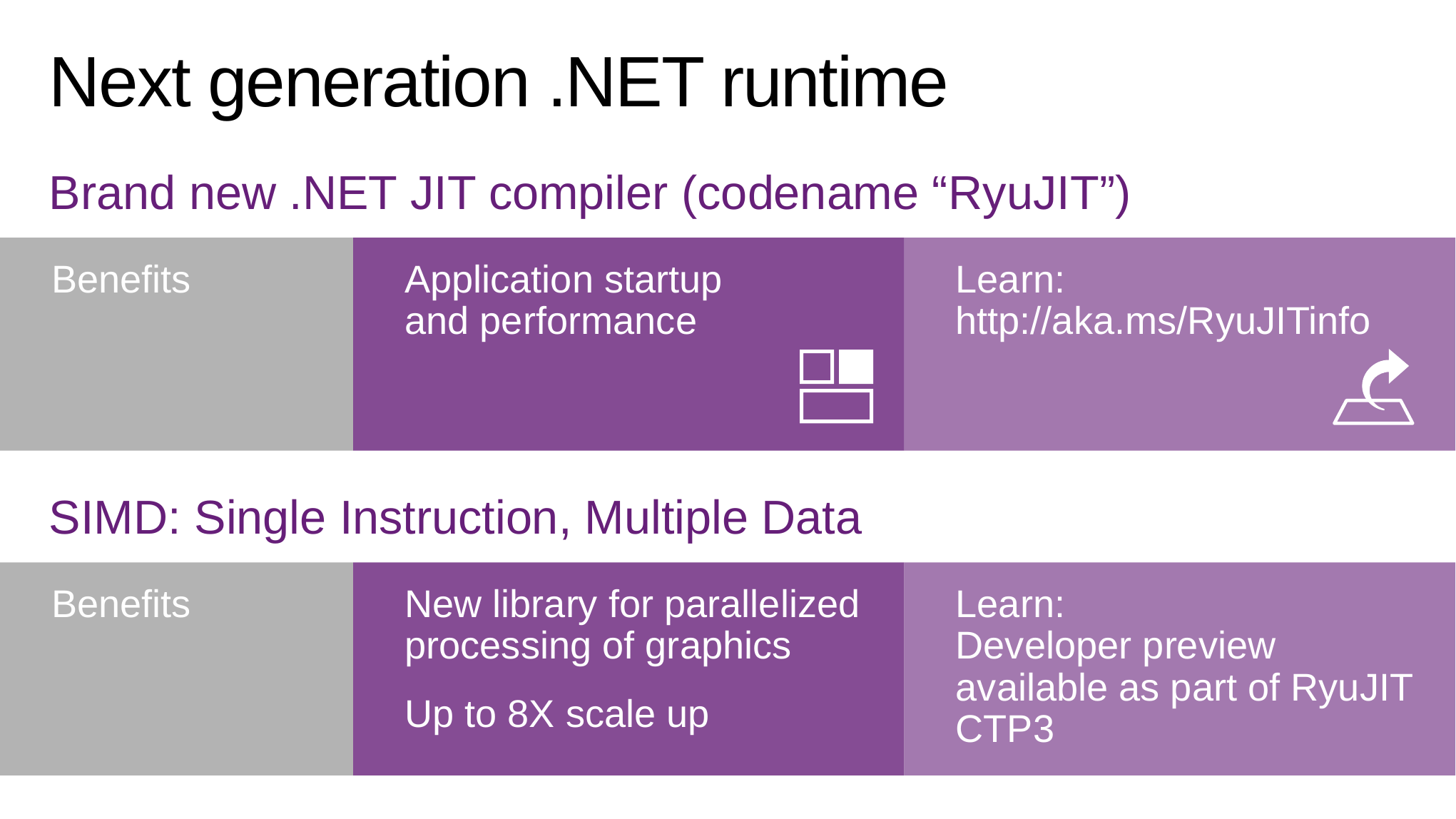

# Next generation .NET runtime
Brand new .NET JIT compiler (codename “RyuJIT”)
Benefits
Application startup
and performance
Learn:
http://aka.ms/RyuJITinfo

SIMD: Single Instruction, Multiple Data
Benefits
New library for parallelized processing of graphics
Up to 8X scale up
Learn:
Developer preview available as part of RyuJIT CTP3